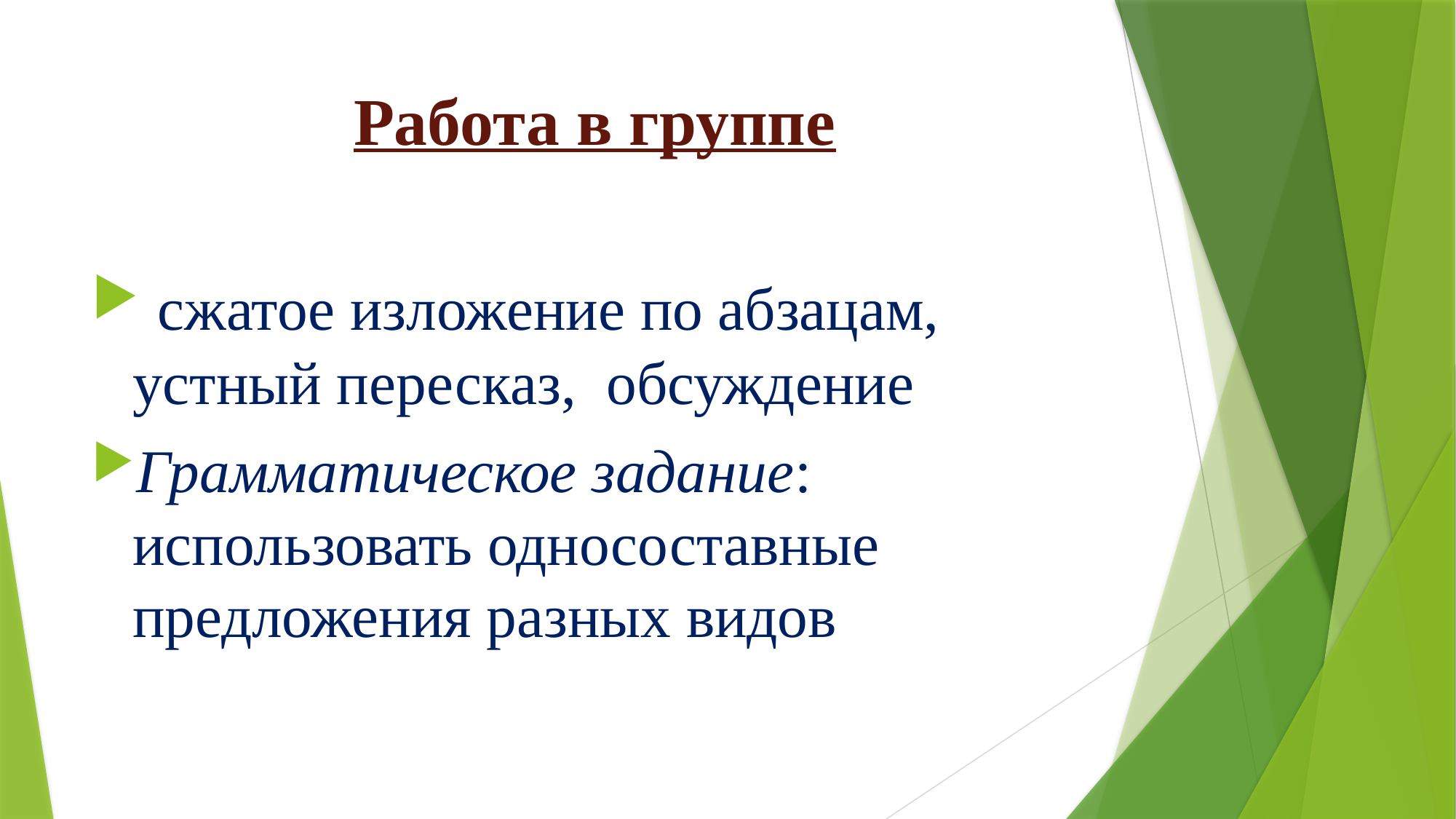

# Работа в группе
 сжатое изложение по абзацам, устный пересказ,  обсуждение
Грамматическое задание: использовать односоставные предложения разных видов